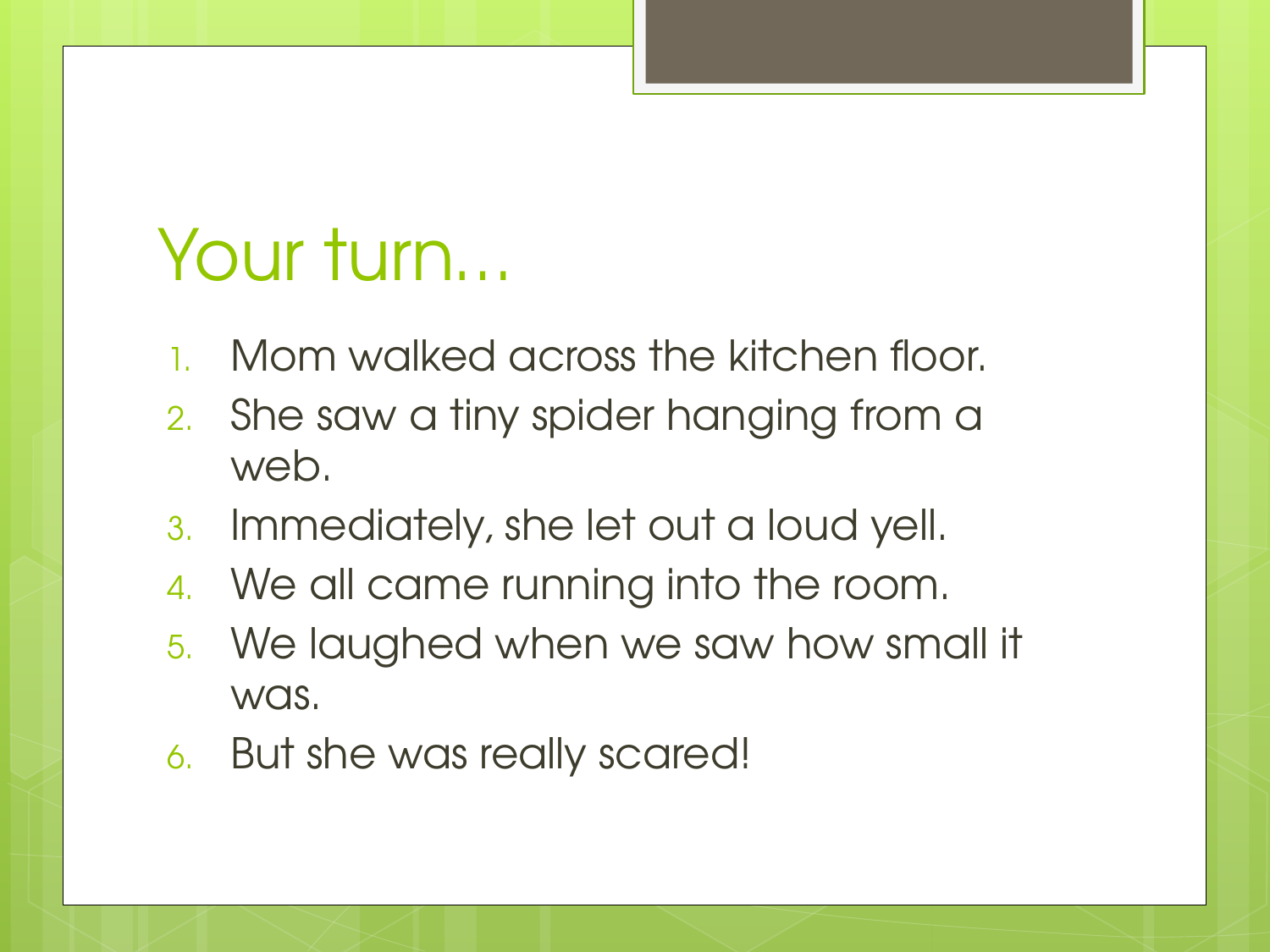

# Your turn…
Mom walked across the kitchen floor.
She saw a tiny spider hanging from a web.
Immediately, she let out a loud yell.
We all came running into the room.
We laughed when we saw how small it was.
But she was really scared!